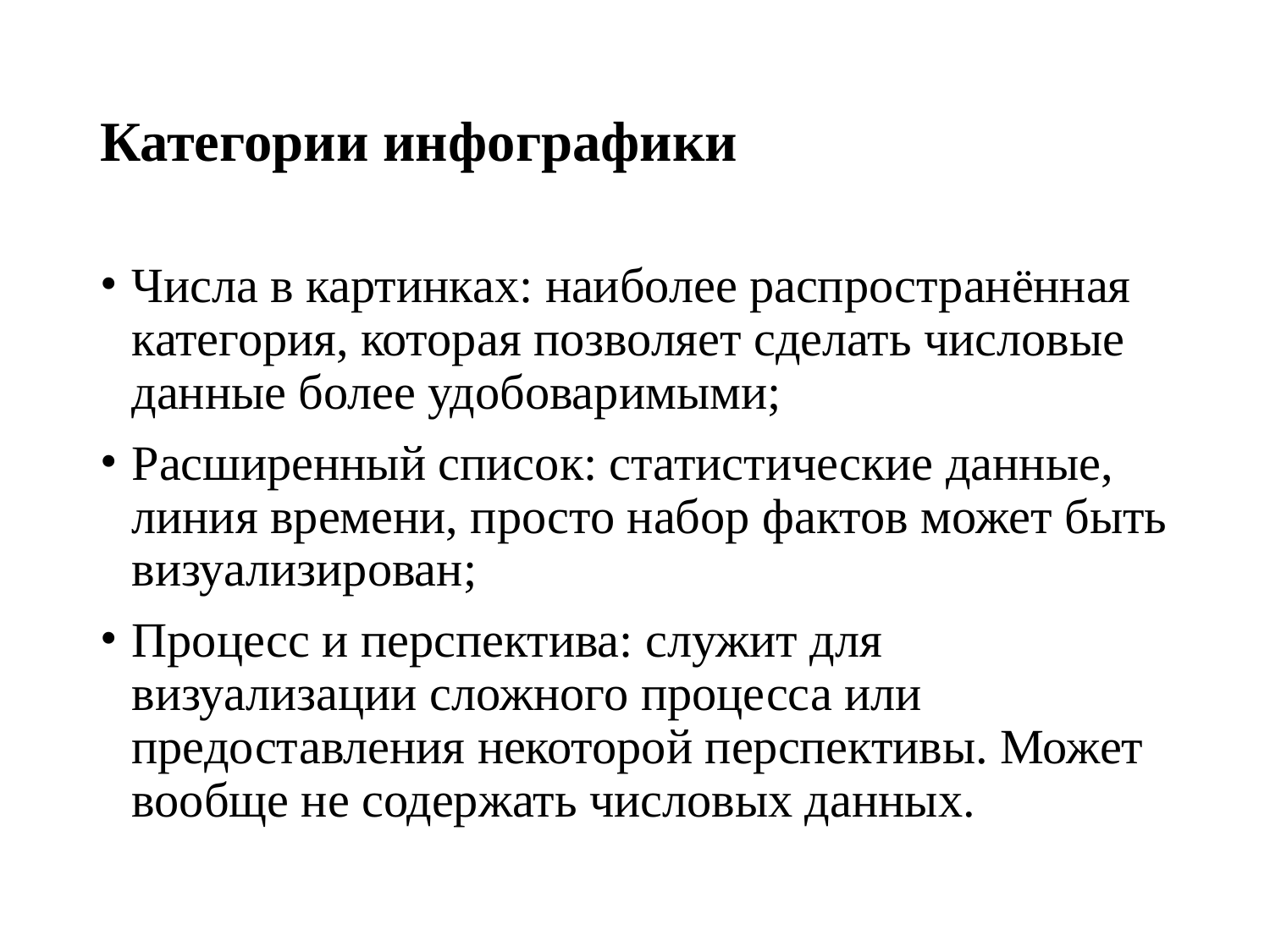

# Категории инфографики
Числа в картинках: наиболее распространённая категория, которая позволяет сделать числовые данные более удобоваримыми;
Расширенный список: статистические данные, линия времени, просто набор фактов может быть визуализирован;
Процесс и перспектива: служит для визуализации сложного процесса или предоставления некоторой перспективы. Может вообще не содержать числовых данных.